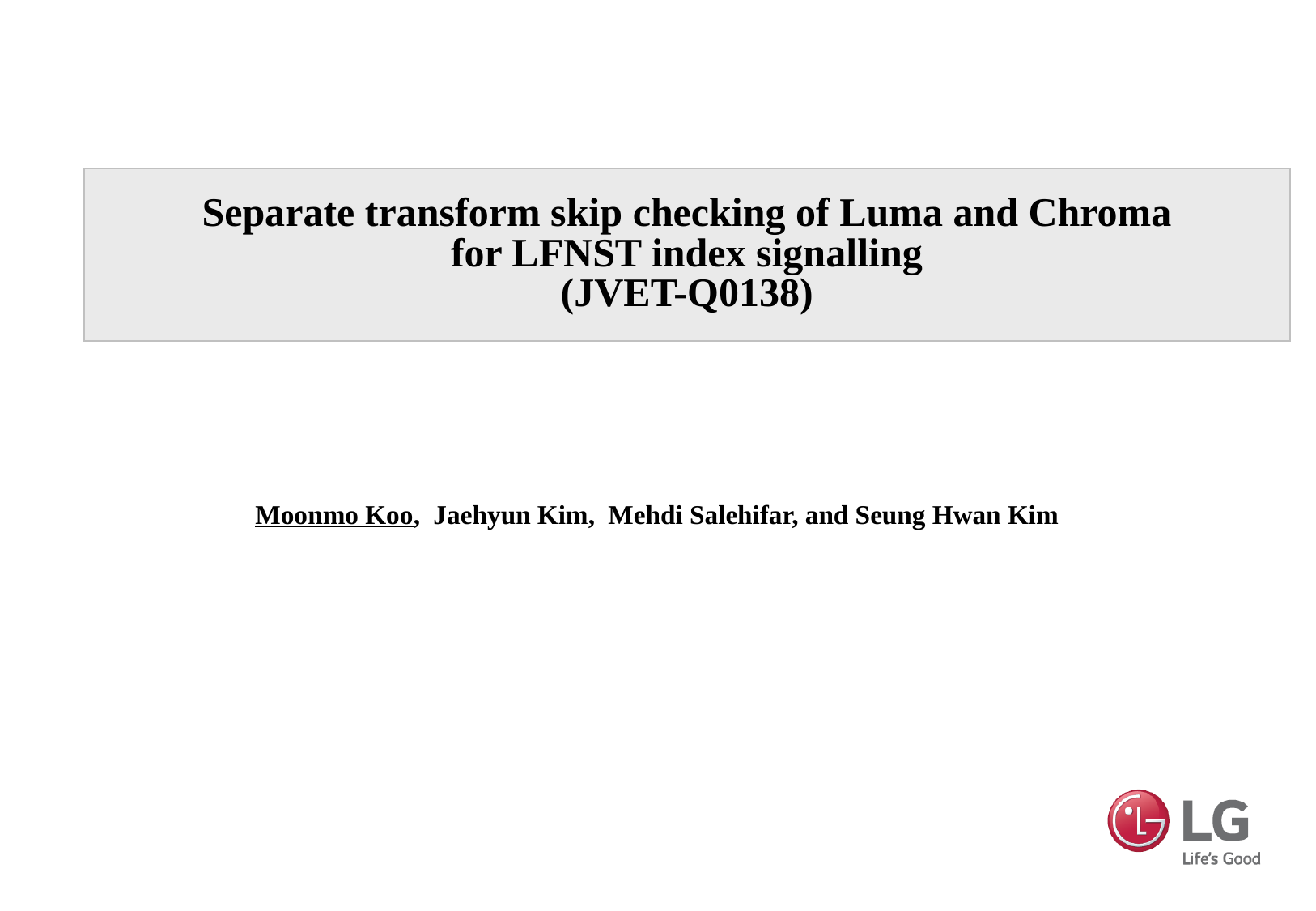

# Separate transform skip checking of Luma and Chroma for LFNST index signalling (JVET-Q0138)
Moonmo Koo,  Jaehyun Kim,  Mehdi Salehifar, and Seung Hwan Kim